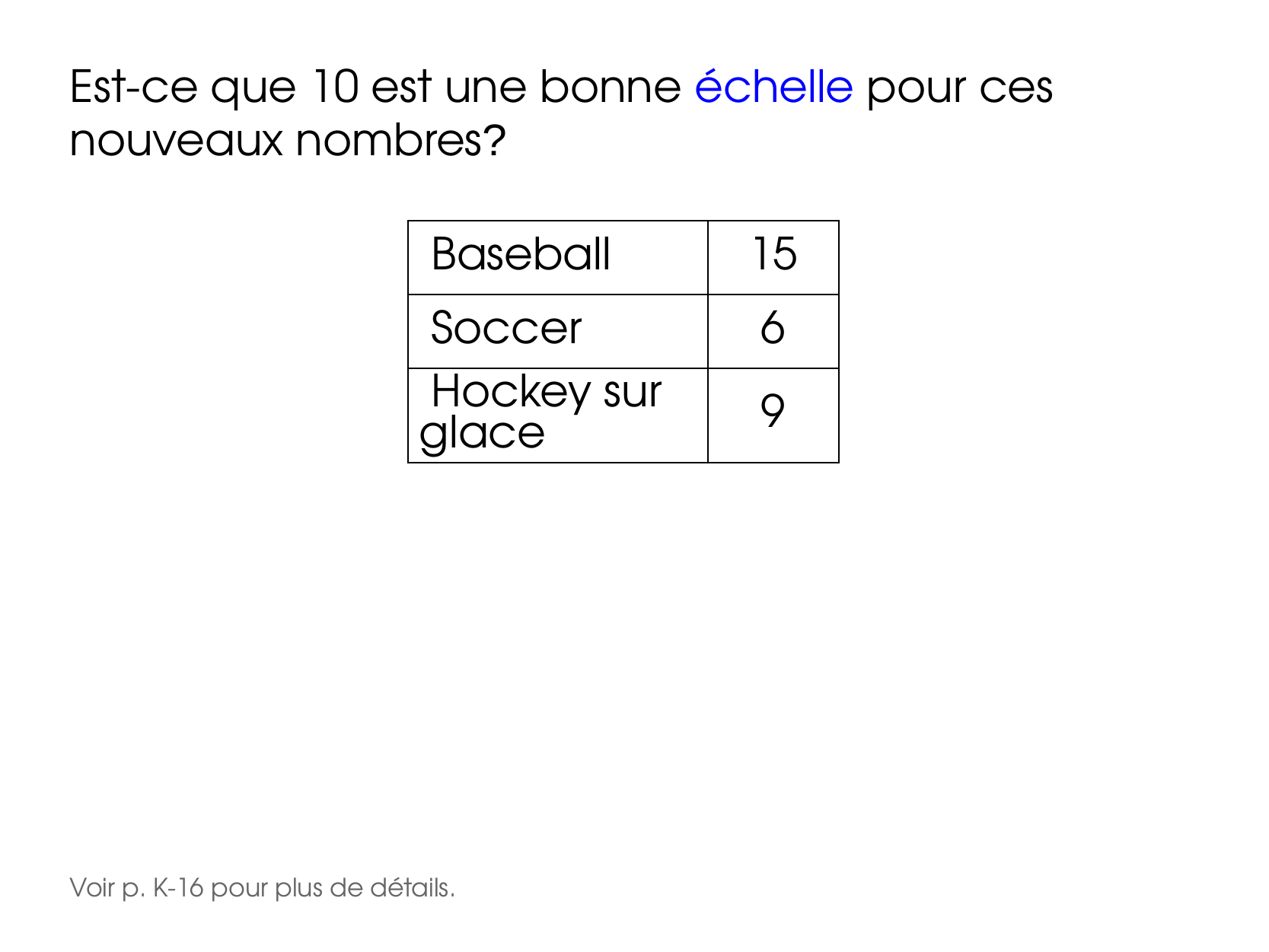

Est-ce que 10 est une bonne échelle pour ces nouveaux nombres?
| Baseball | 15 |
| --- | --- |
| Soccer | 6 |
| Hockey sur glace | 9 |
Voir p. K-16 pour plus de détails.